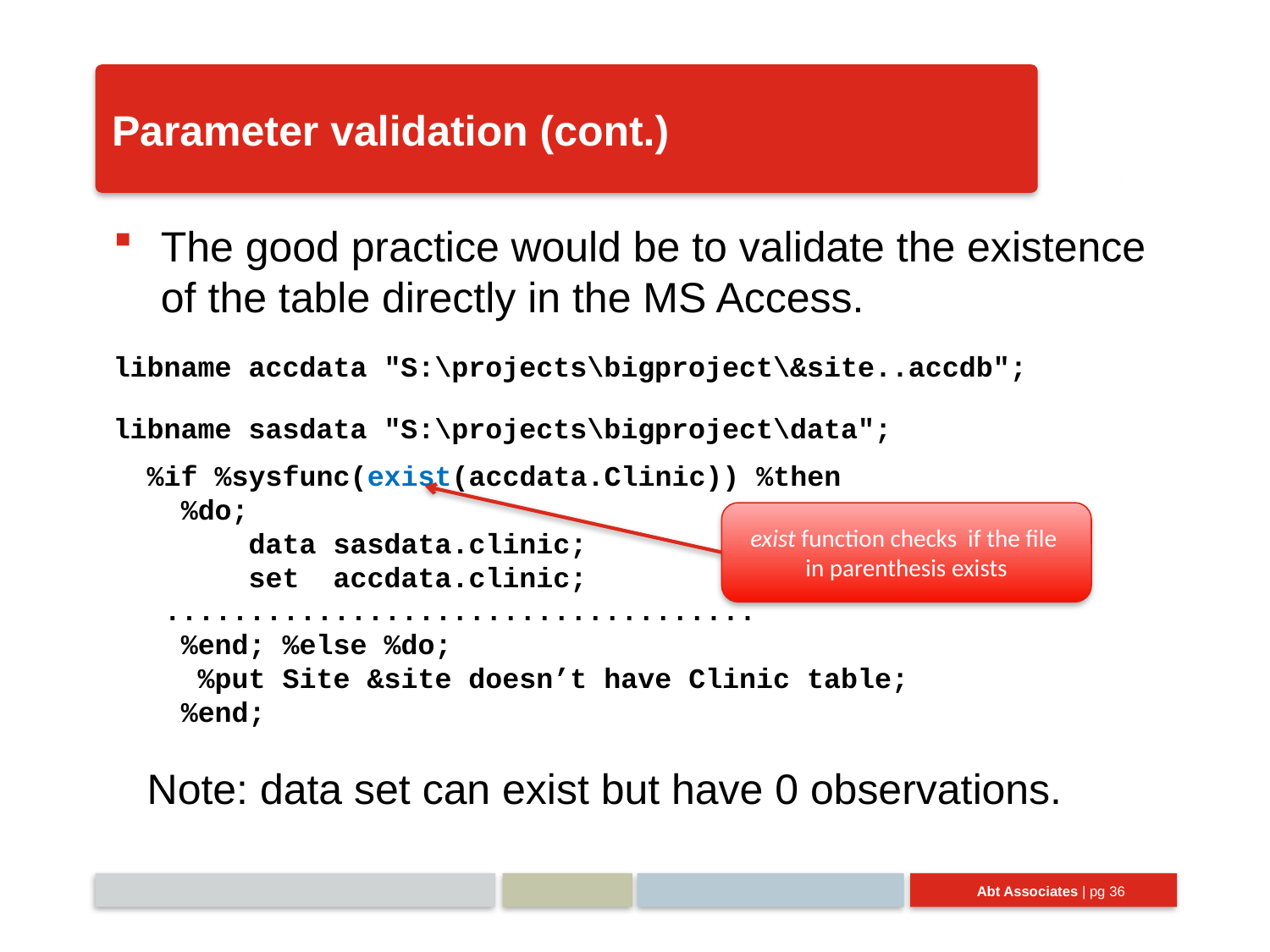

# Parameter validation (cont.)
The good practice would be to validate the existence of the table directly in the MS Access.
libname accdata "S:\projects\bigproject\&site..accdb";
libname sasdata "S:\projects\bigproject\data";
  %if %sysfunc(exist(accdata.Clinic)) %then
    %do;
        data sasdata.clinic;
        set  accdata.clinic;
   ...................................
    %end; %else %do;
     %put Site &site doesn’t have Clinic table;
    %end;

  Note: data set can exist but have 0 observations.
exist function checks  if the file  in parenthesis exists